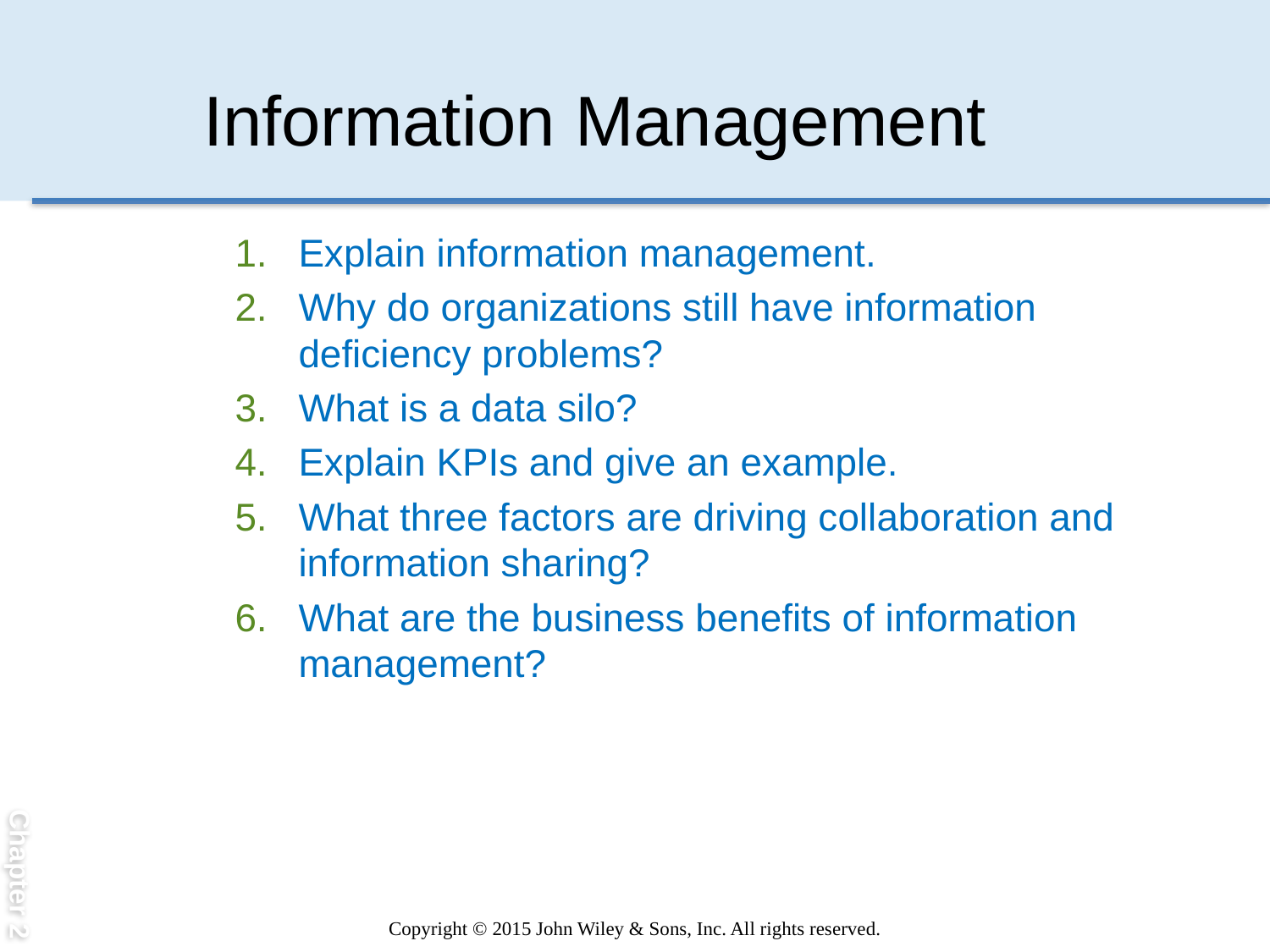

Chapter 2
# Information Management
Explain information management.
Why do organizations still have information deficiency problems?
What is a data silo?
Explain KPIs and give an example.
What three factors are driving collaboration and information sharing?
What are the business benefits of information management?